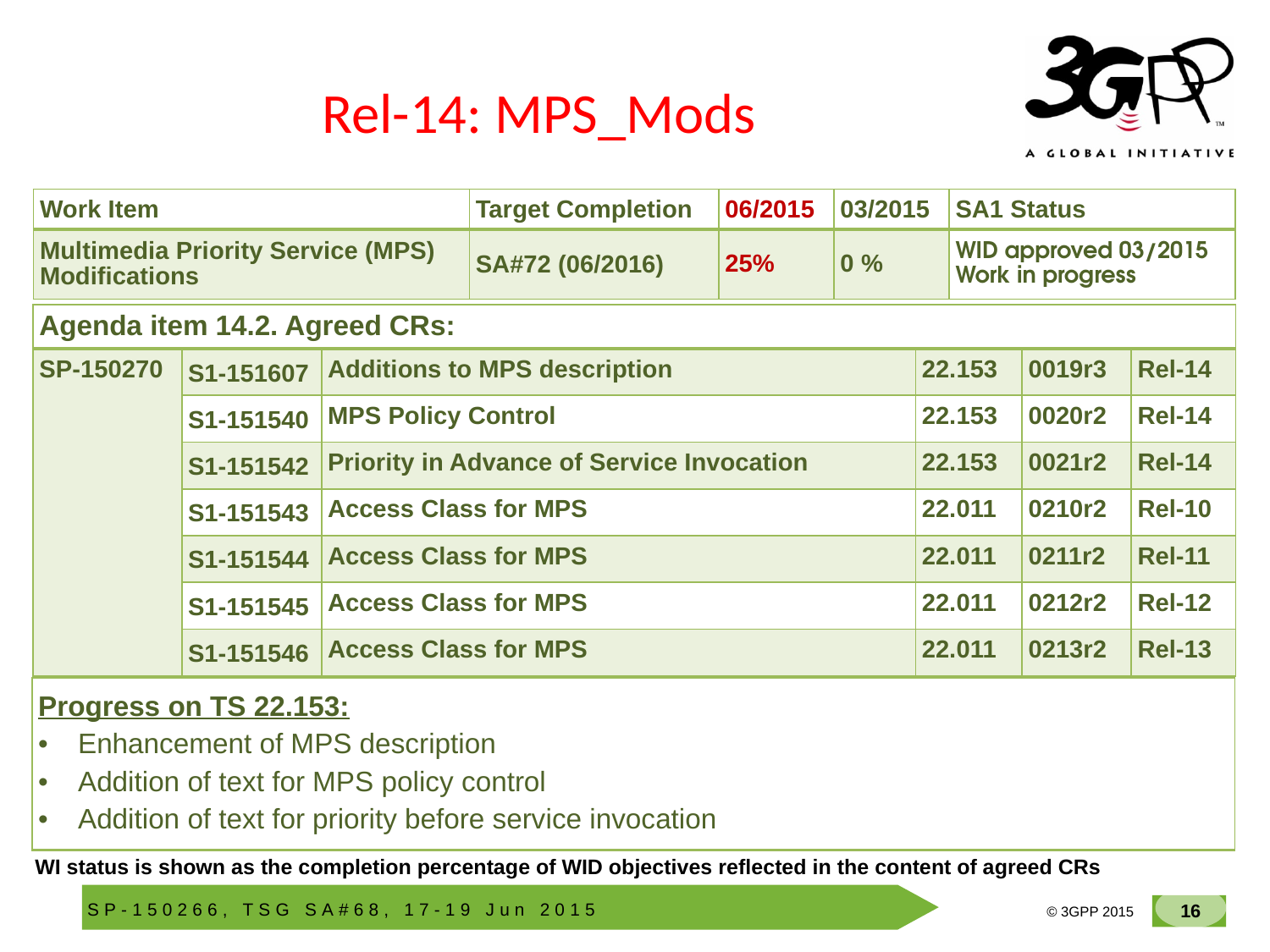

# Rel-14: MPS_Mods
| Work Item | Target Completion | 06/2015 | 03/2015 | SA1 Status |
| --- | --- | --- | --- | --- |
| Multimedia Priority Service (MPS) Modifications | SA#72 (06/2016) | 25% | 0 % | WID approved 03/2015 Work in progress |
| Agenda item 14.2. Agreed CRs: |  |  |  |  |  |
| --- | --- | --- | --- | --- | --- |
| SP-150270 | S1-151607 | Additions to MPS description | 22.153 | 0019r3 | Rel-14 |
|  | S1-151540 | MPS Policy Control | 22.153 | 0020r2 | Rel-14 |
|  | S1-151542 | Priority in Advance of Service Invocation | 22.153 | 0021r2 | Rel-14 |
|  | S1-151543 | Access Class for MPS | 22.011 | 0210r2 | Rel-10 |
|  | S1-151544 | Access Class for MPS | 22.011 | 0211r2 | Rel-11 |
|  | S1-151545 | Access Class for MPS | 22.011 | 0212r2 | Rel-12 |
|  | S1-151546 | Access Class for MPS | 22.011 | 0213r2 | Rel-13 |
| Progress on TS 22.153: Enhancement of MPS description Addition of text for MPS policy control Addition of text for priority before service invocation |
| --- |
WI status is shown as the completion percentage of WID objectives reflected in the content of agreed CRs